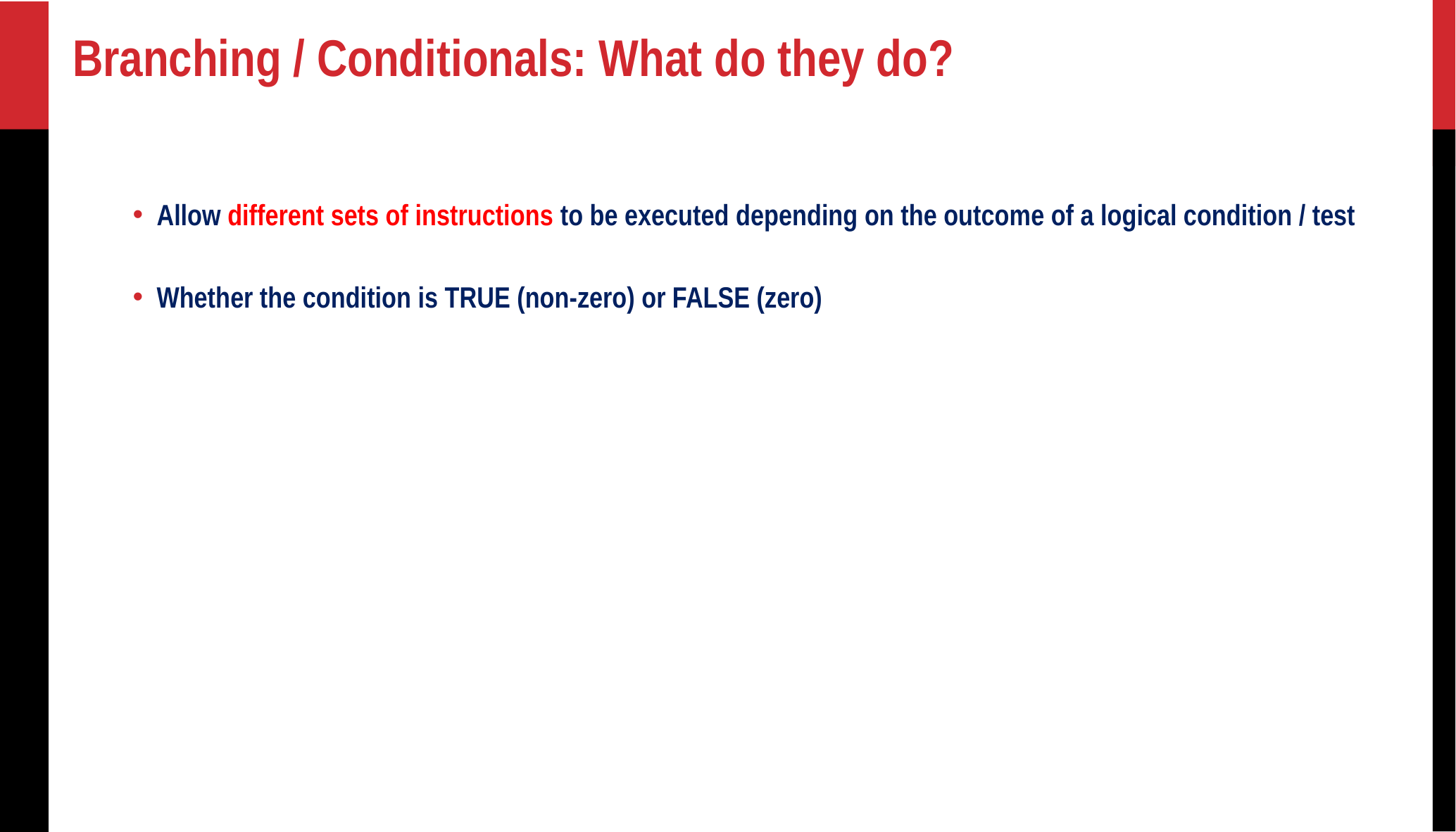

# Branching / Conditionals: What do they do?
Allow different sets of instructions to be executed depending on the outcome of a logical condition / test

Whether the condition is TRUE (non-zero) or FALSE (zero)